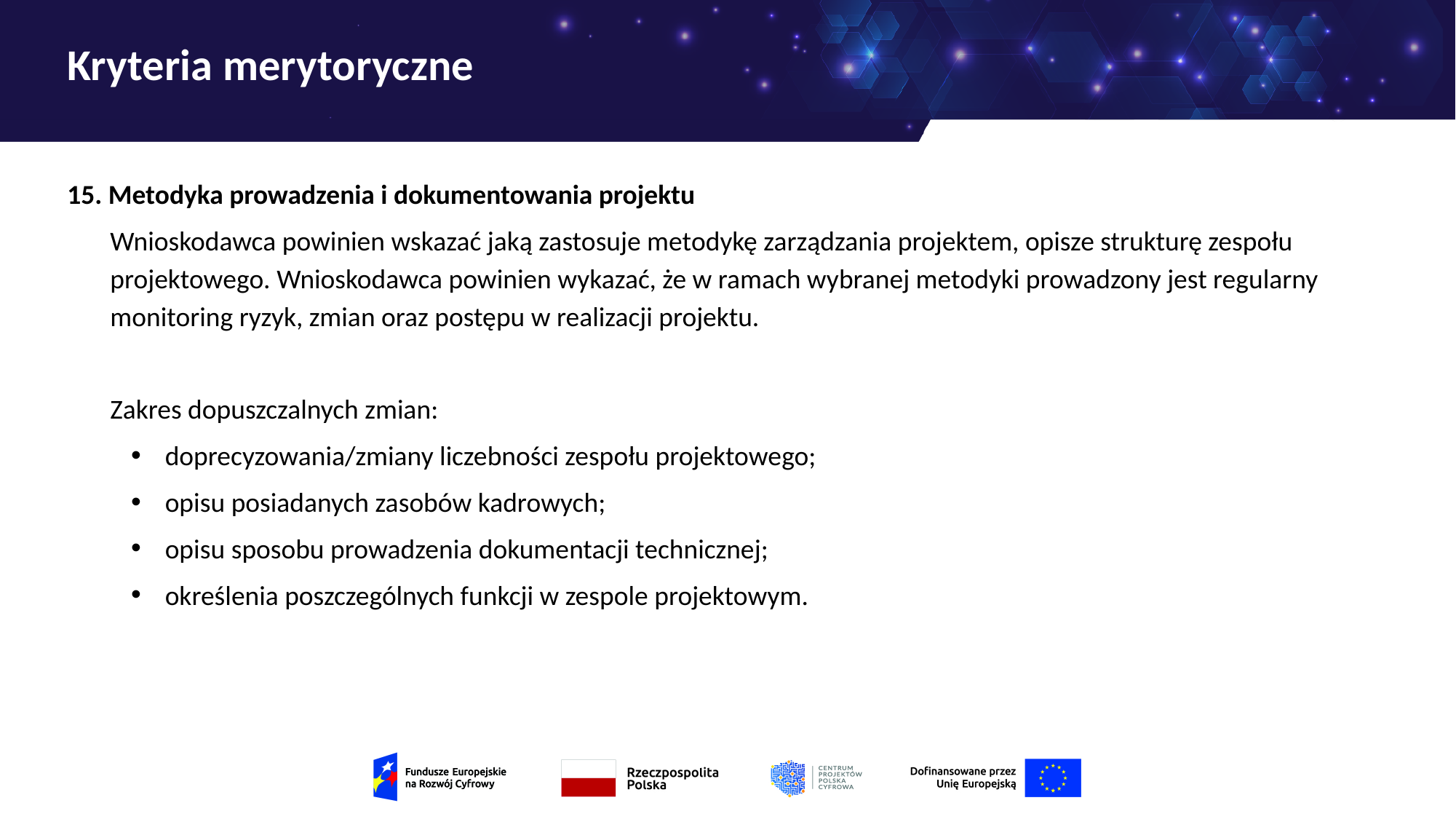

# Kryteria merytoryczne
15. Metodyka prowadzenia i dokumentowania projektu
Wnioskodawca powinien wskazać jaką zastosuje metodykę zarządzania projektem, opisze strukturę zespołu projektowego. Wnioskodawca powinien wykazać, że w ramach wybranej metodyki prowadzony jest regularny monitoring ryzyk, zmian oraz postępu w realizacji projektu.

Zakres dopuszczalnych zmian:
doprecyzowania/zmiany liczebności zespołu projektowego;
opisu posiadanych zasobów kadrowych;
opisu sposobu prowadzenia dokumentacji technicznej;
określenia poszczególnych funkcji w zespole projektowym.